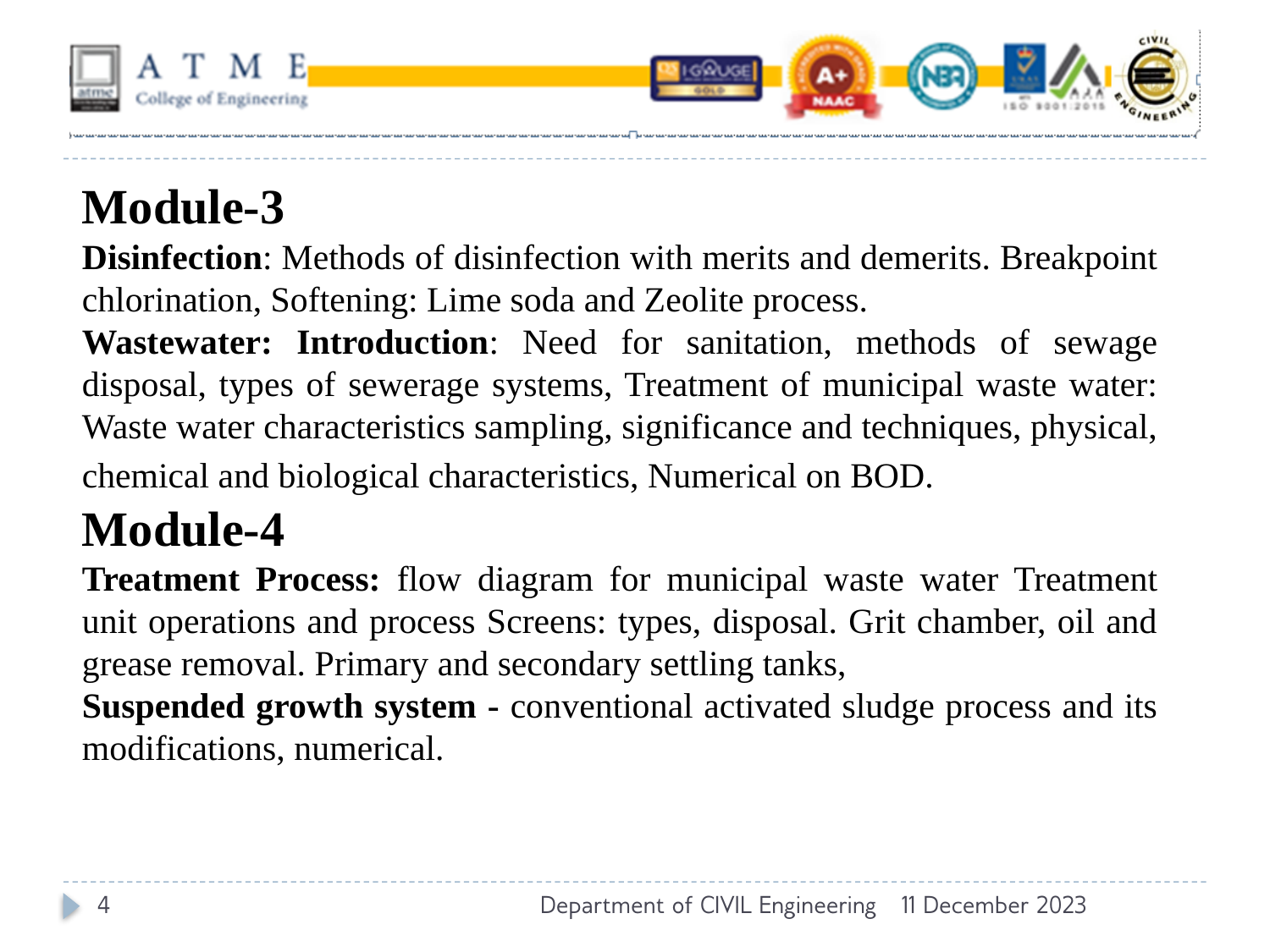

Module-3
Disinfection: Methods of disinfection with merits and demerits. Breakpoint chlorination, Softening: Lime soda and Zeolite process.
Wastewater: Introduction: Need for sanitation, methods of sewage disposal, types of sewerage systems, Treatment of municipal waste water: Waste water characteristics sampling, significance and techniques, physical, chemical and biological characteristics, Numerical on BOD.
Module-4
Treatment Process: flow diagram for municipal waste water Treatment unit operations and process Screens: types, disposal. Grit chamber, oil and grease removal. Primary and secondary settling tanks,
Suspended growth system - conventional activated sludge process and its modifications, numerical.

4
Department of CIVIL Engineering
11 December 2023